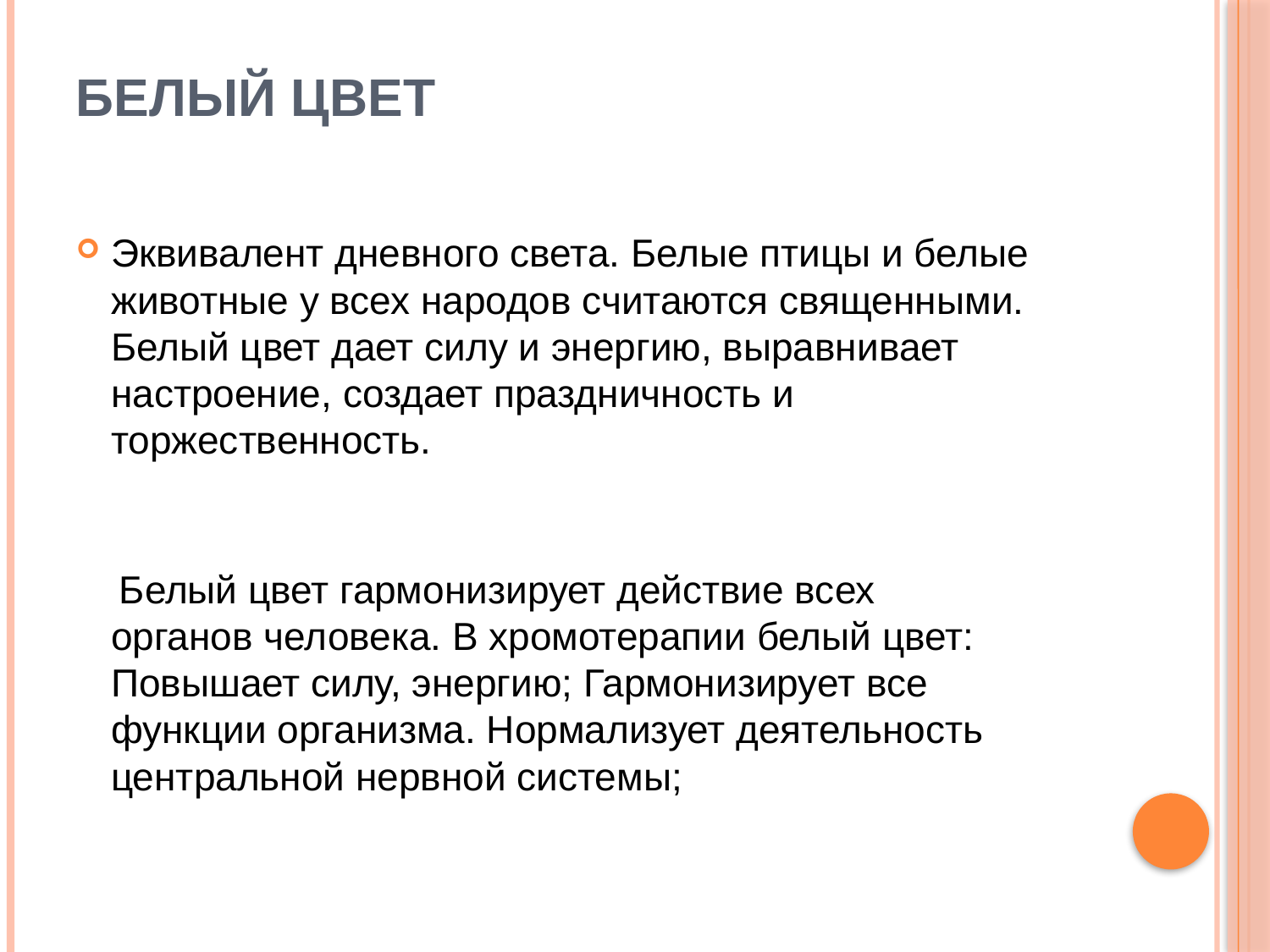

# Белый цвет
Эквивалент дневного света. Белые птицы и белые животные у всех народов считаются священными. Белый цвет дает силу и энергию, выравнивает настроение, создает праздничность и торжественность.
    Белый цвет гармонизирует действие всех
органов человека. В хромотерапии белый цвет:
Повышает силу, энергию; Гармонизирует все
функции организма. Нормализует деятельность центральной нервной системы;